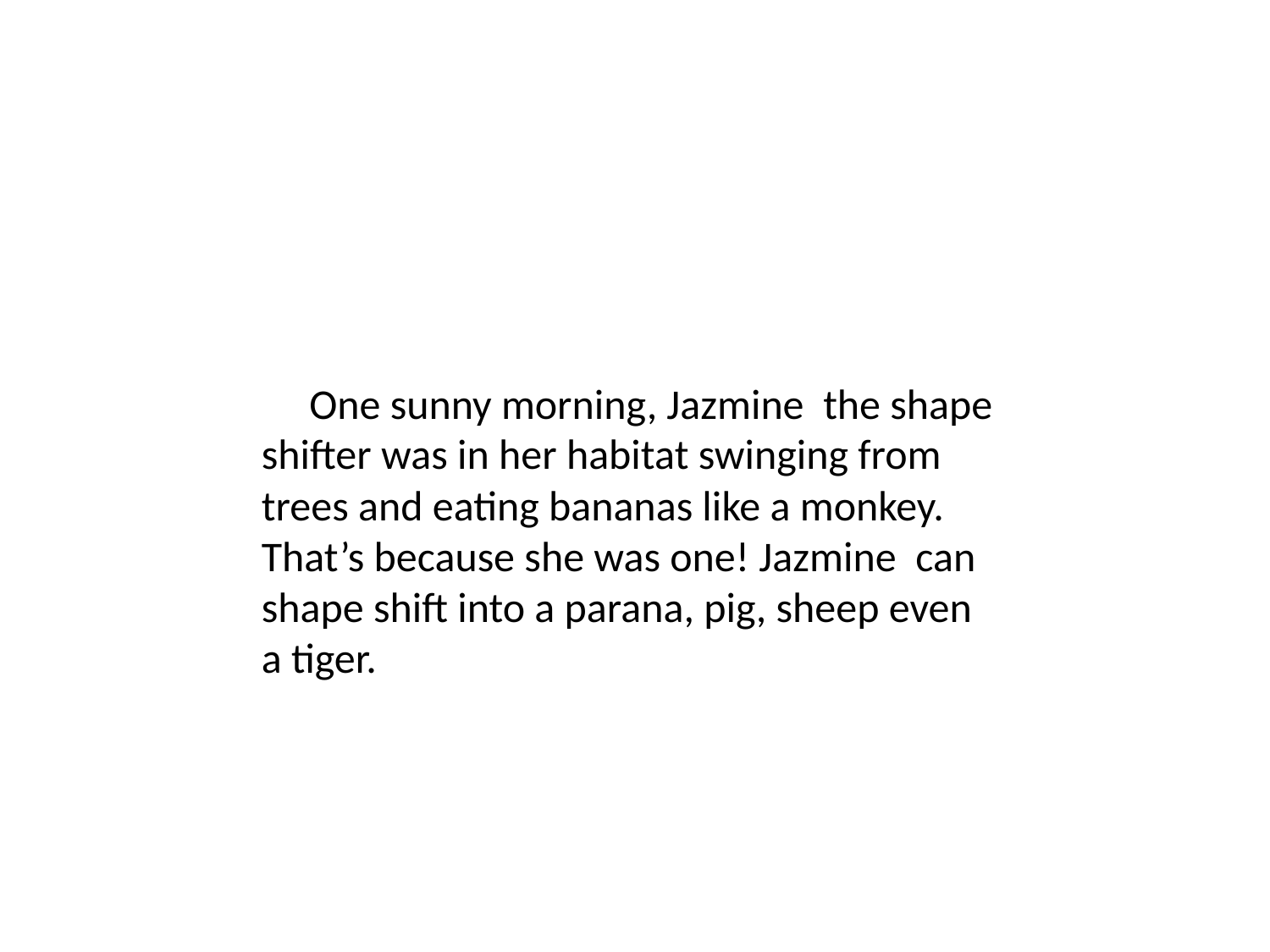

One sunny morning, Jazmine  the shape shifter was in her habitat swinging from trees and eating bananas like a monkey. That’s because she was one! Jazmine  can shape shift into a parana, pig, sheep even a tiger.